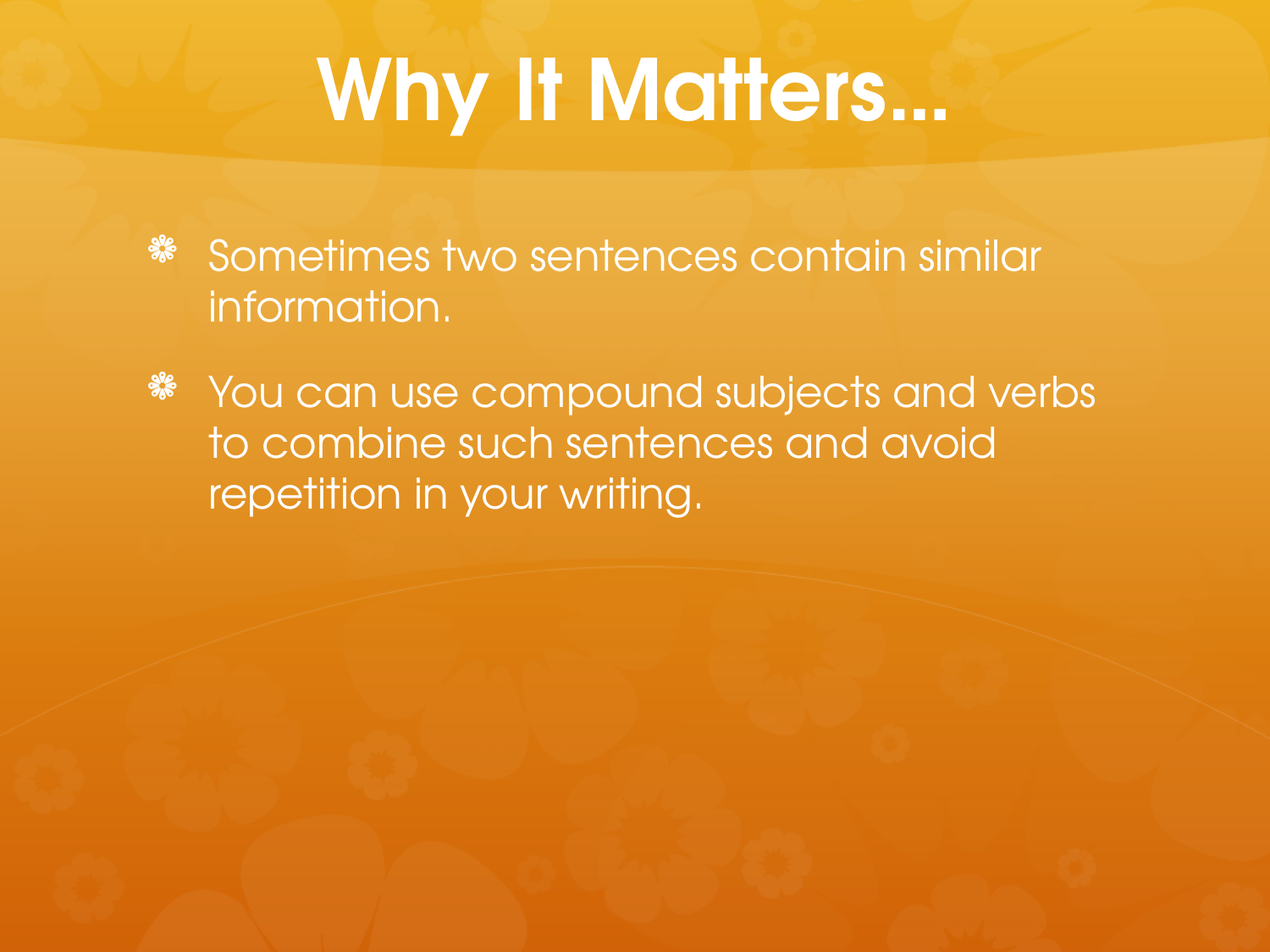

# Why It Matters…
Sometimes two sentences contain similar information.
You can use compound subjects and verbs to combine such sentences and avoid repetition in your writing.